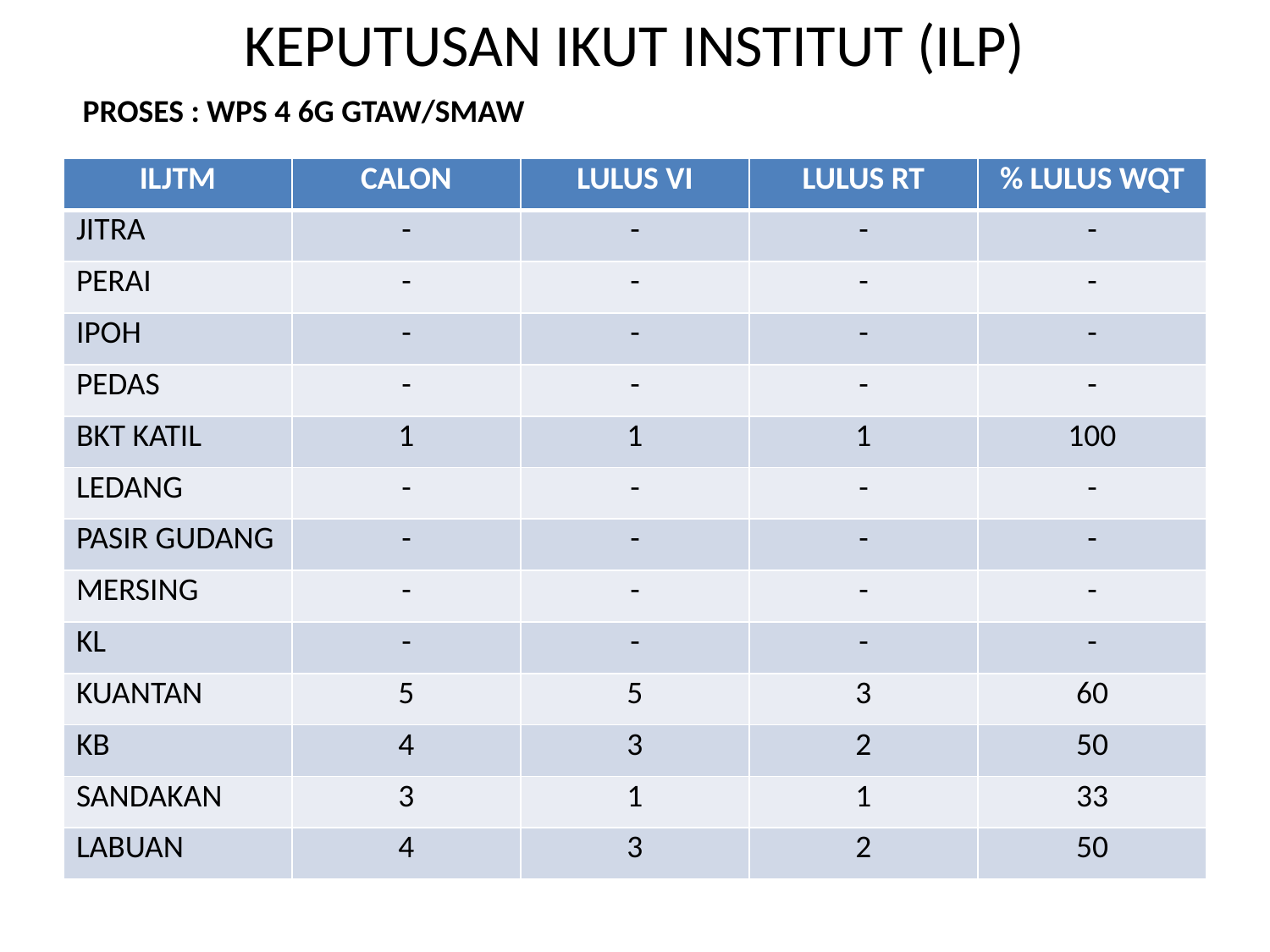

# KEPUTUSAN IKUT INSTITUT (ILP)
PROSES : WPS 4 6G GTAW/SMAW
| ILJTM | CALON | LULUS VI | LULUS RT | % LULUS WQT |
| --- | --- | --- | --- | --- |
| JITRA | - | - | - | - |
| PERAI | - | - | - | - |
| IPOH | - | - | - | - |
| PEDAS | - | - | - | - |
| BKT KATIL | 1 | 1 | 1 | 100 |
| LEDANG | - | - | - | - |
| PASIR GUDANG | - | - | - | - |
| MERSING | - | - | - | - |
| KL | - | - | - | - |
| KUANTAN | 5 | 5 | 3 | 60 |
| KB | 4 | 3 | 2 | 50 |
| SANDAKAN | 3 | 1 | 1 | 33 |
| LABUAN | 4 | 3 | 2 | 50 |